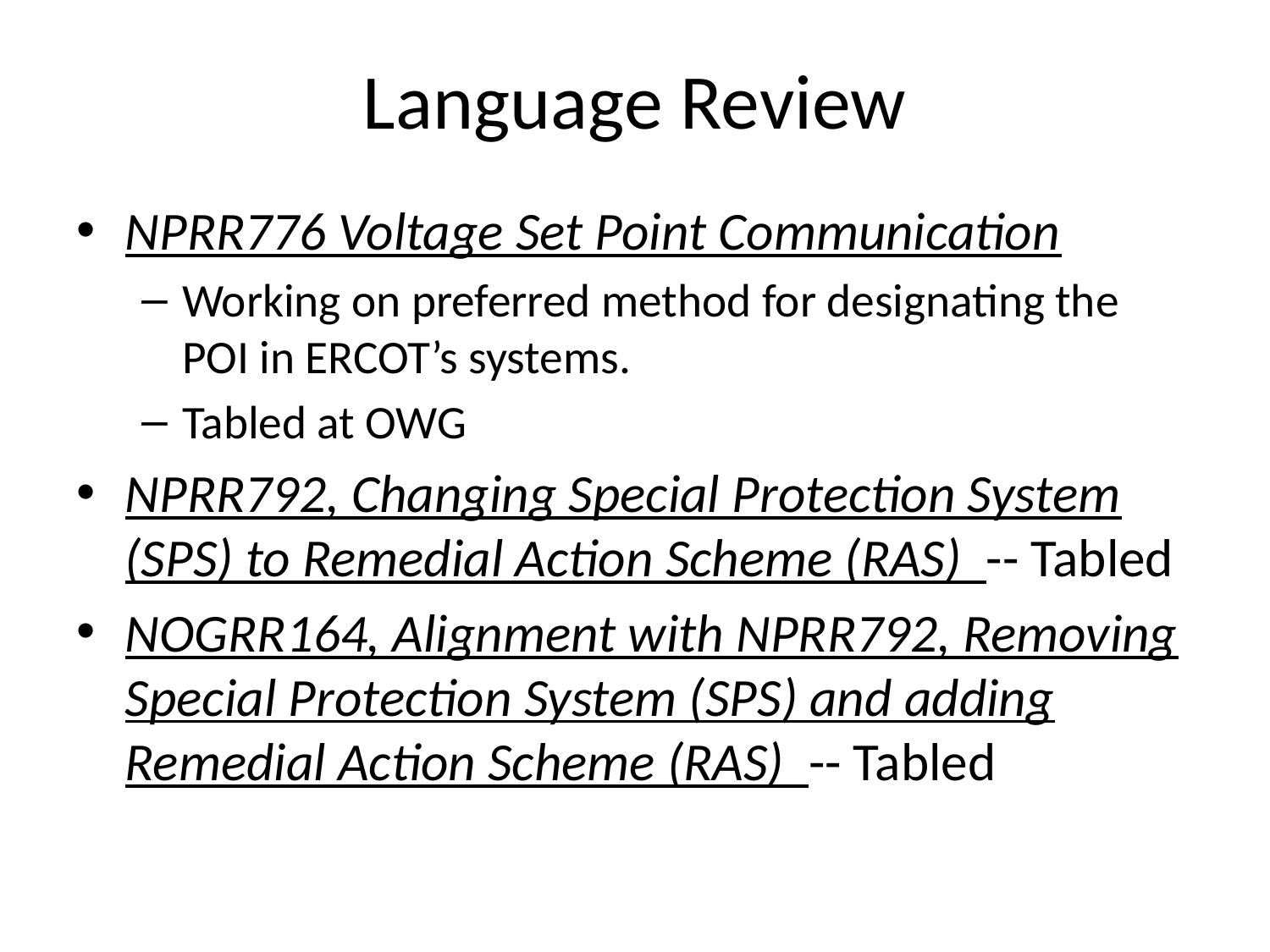

# Language Review
NPRR776 Voltage Set Point Communication
Working on preferred method for designating the POI in ERCOT’s systems.
Tabled at OWG
NPRR792, Changing Special Protection System (SPS) to Remedial Action Scheme (RAS)  -- Tabled
NOGRR164, Alignment with NPRR792, Removing Special Protection System (SPS) and adding Remedial Action Scheme (RAS)  -- Tabled